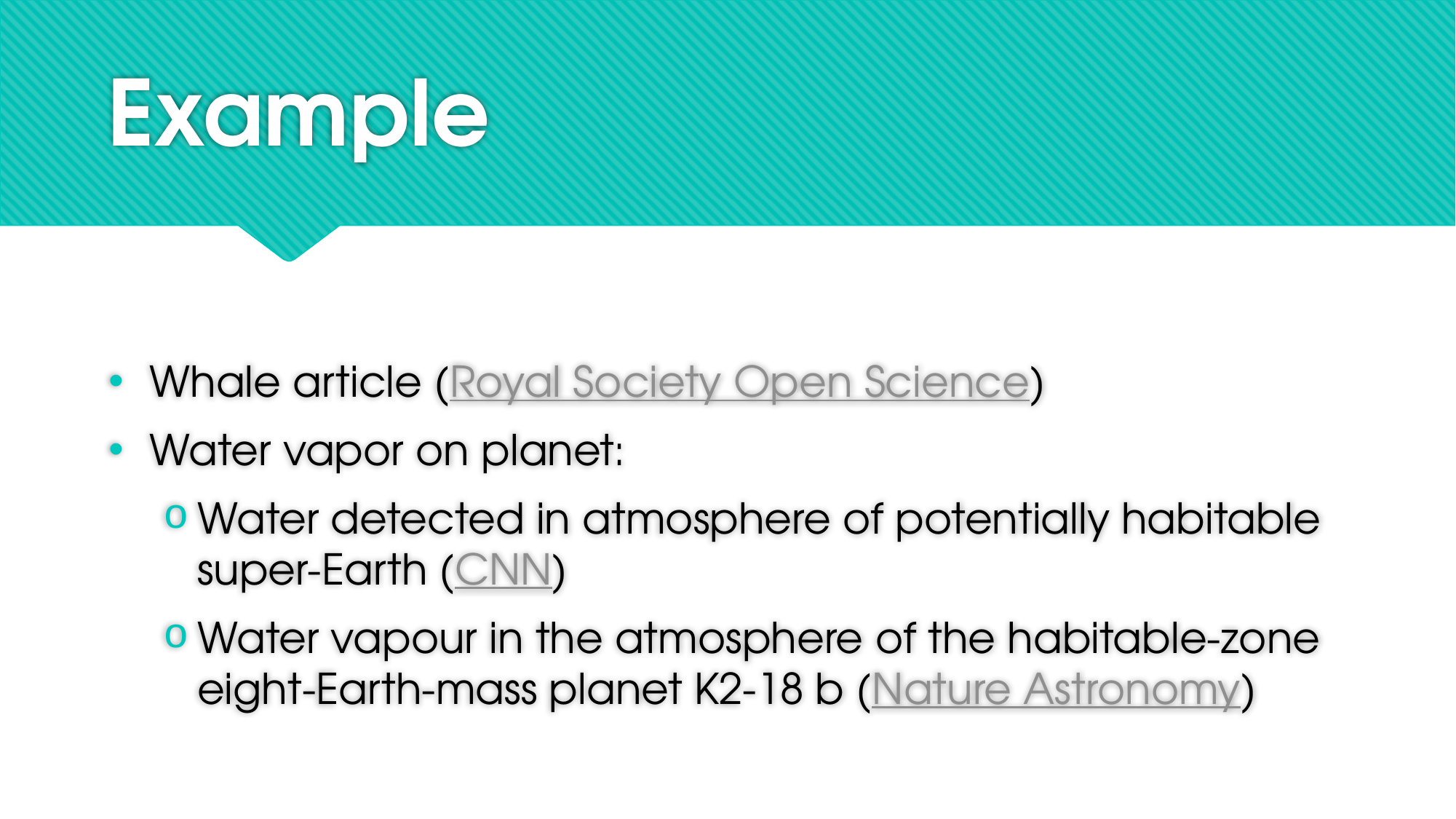

# Example
Whale article (Royal Society Open Science)
Water vapor on planet:
Water detected in atmosphere of potentially habitable super-Earth (CNN)
Water vapour in the atmosphere of the habitable-zone eight-Earth-mass planet K2-18 b (Nature Astronomy)